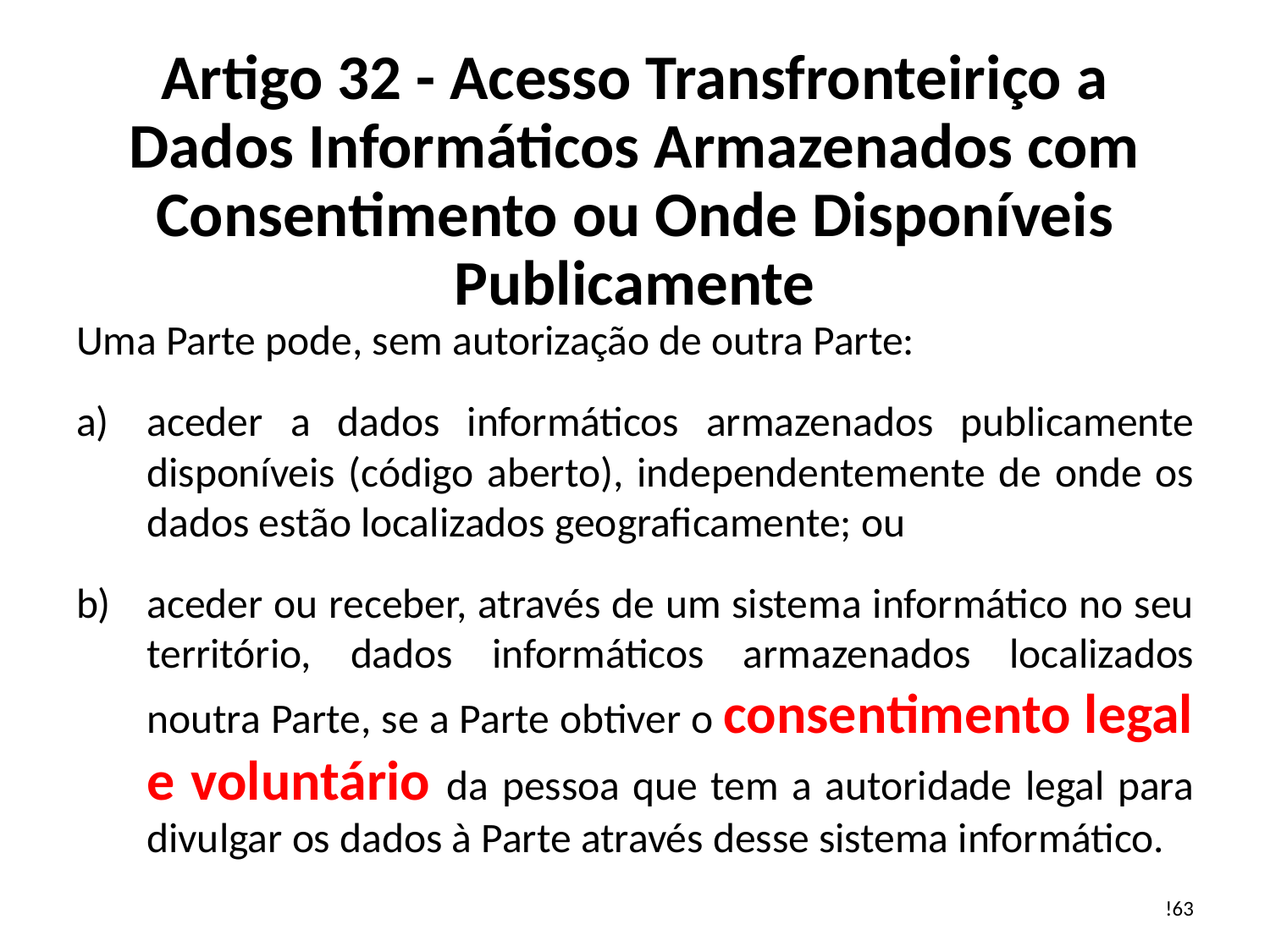

# Artigo 32 - Acesso Transfronteiriço a Dados Informáticos Armazenados com Consentimento ou Onde Disponíveis Publicamente
Uma Parte pode, sem autorização de outra Parte:
aceder a dados informáticos armazenados publicamente disponíveis (código aberto), independentemente de onde os dados estão localizados geograficamente; ou
aceder ou receber, através de um sistema informático no seu território, dados informáticos armazenados localizados noutra Parte, se a Parte obtiver o consentimento legal e voluntário da pessoa que tem a autoridade legal para divulgar os dados à Parte através desse sistema informático.
!63